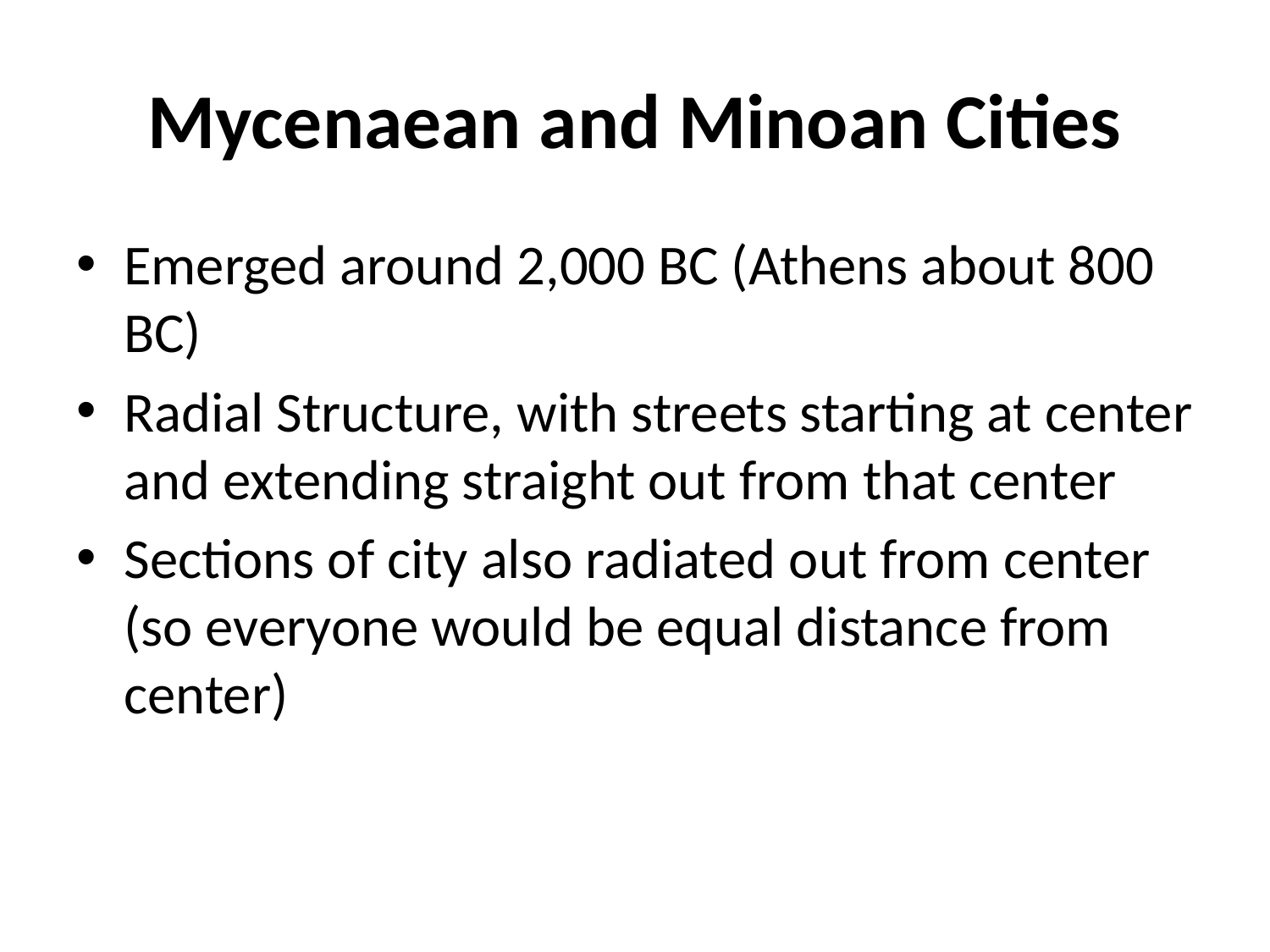

# Mycenaean and Minoan Cities
Emerged around 2,000 BC (Athens about 800 BC)
Radial Structure, with streets starting at center and extending straight out from that center
Sections of city also radiated out from center (so everyone would be equal distance from center)